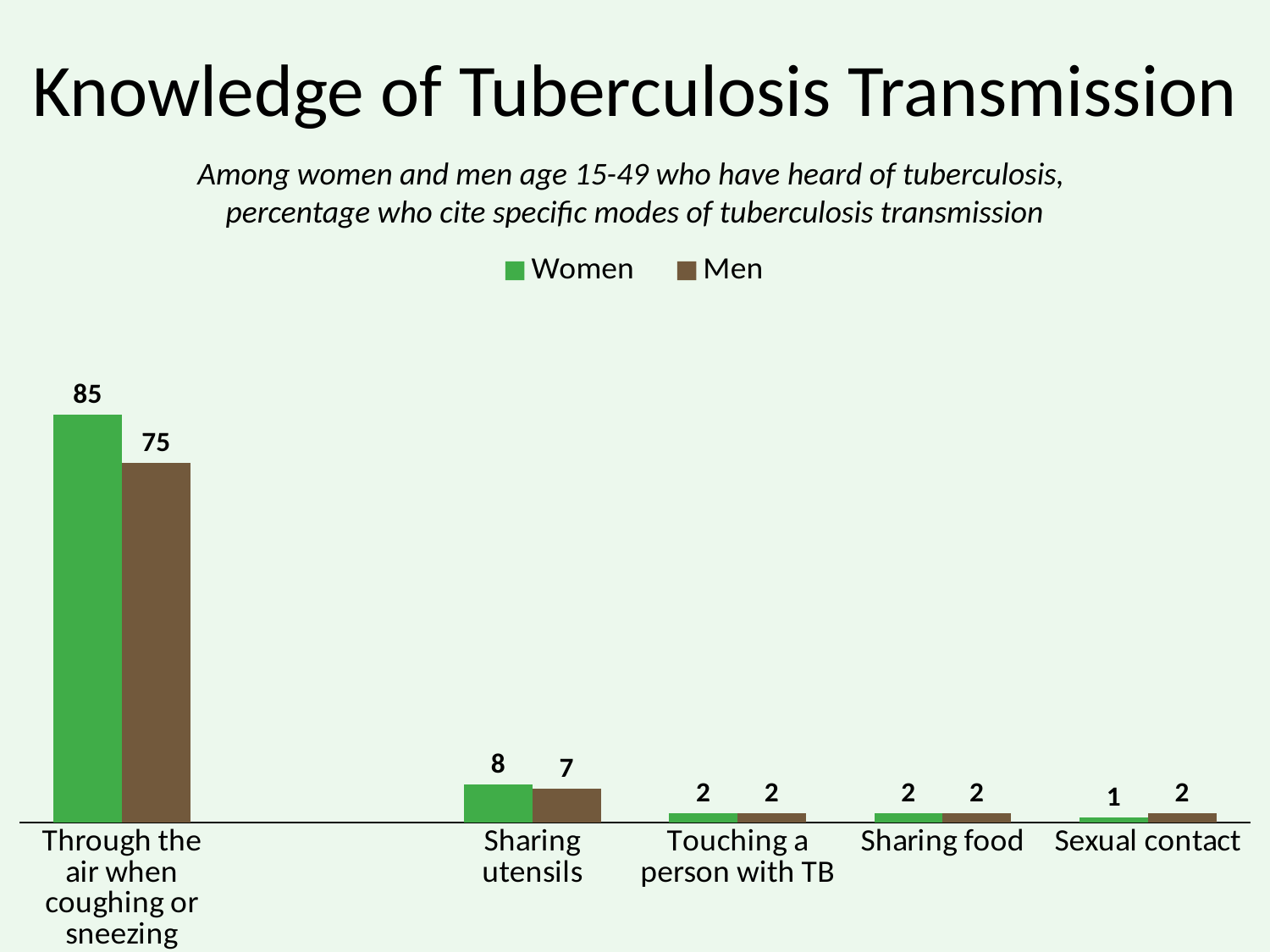

# Knowledge of Tuberculosis Transmission
Among women and men age 15-49 who have heard of tuberculosis,
percentage who cite specific modes of tuberculosis transmission

### Chart

| Category | Women | Men |
|---|---|---|
| Through the air when coughing or sneezing | 85.0 | 75.0 |
|  | None | None |
| Sharing utensils | 8.0 | 7.0 |
| Touching a person with TB | 2.0 | 2.0 |
| Sharing food | 2.0 | 2.0 |
| Sexual contact | 1.0 | 2.0 |